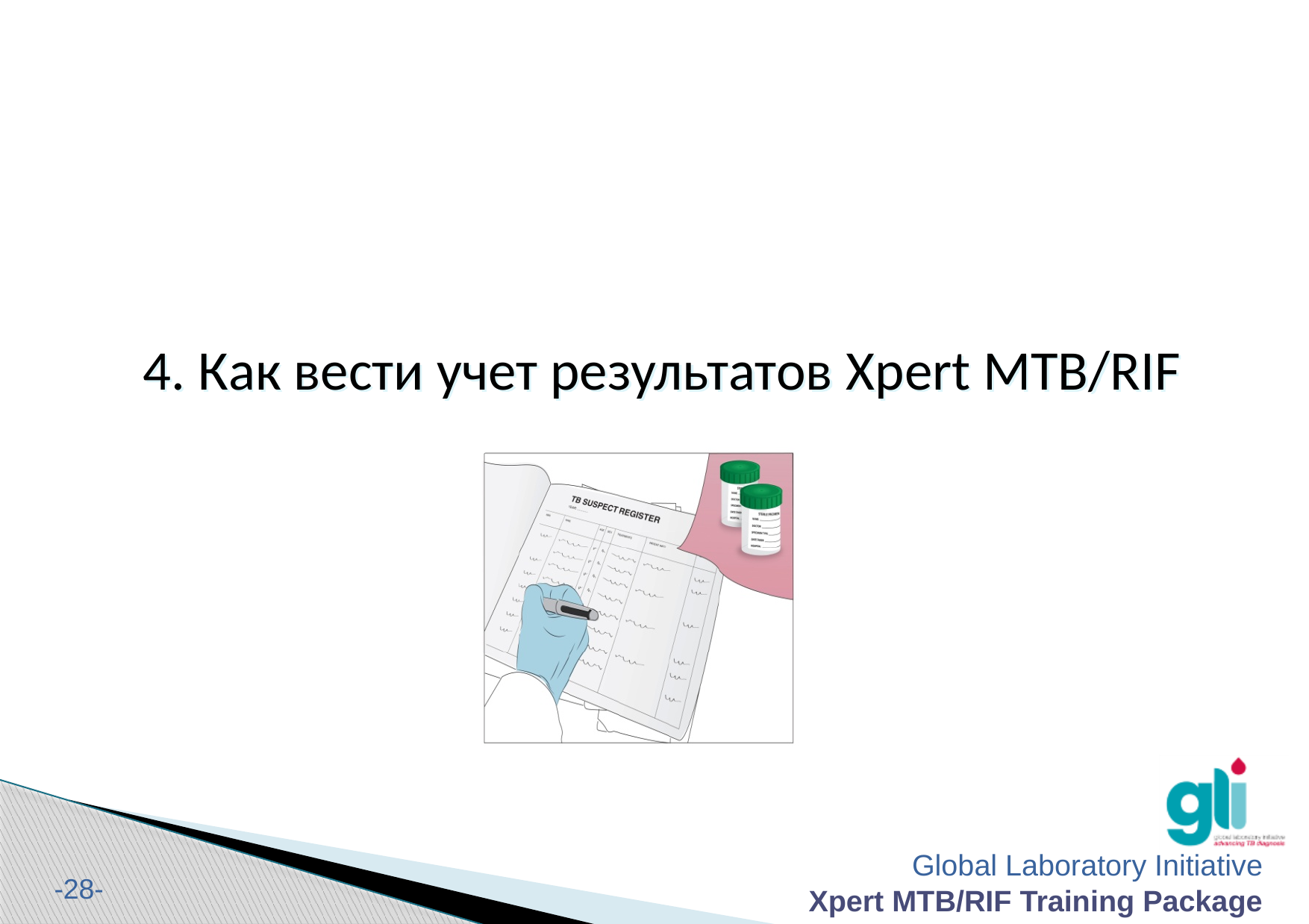

4. Как вести учет результатов Xpert MTB/RIF